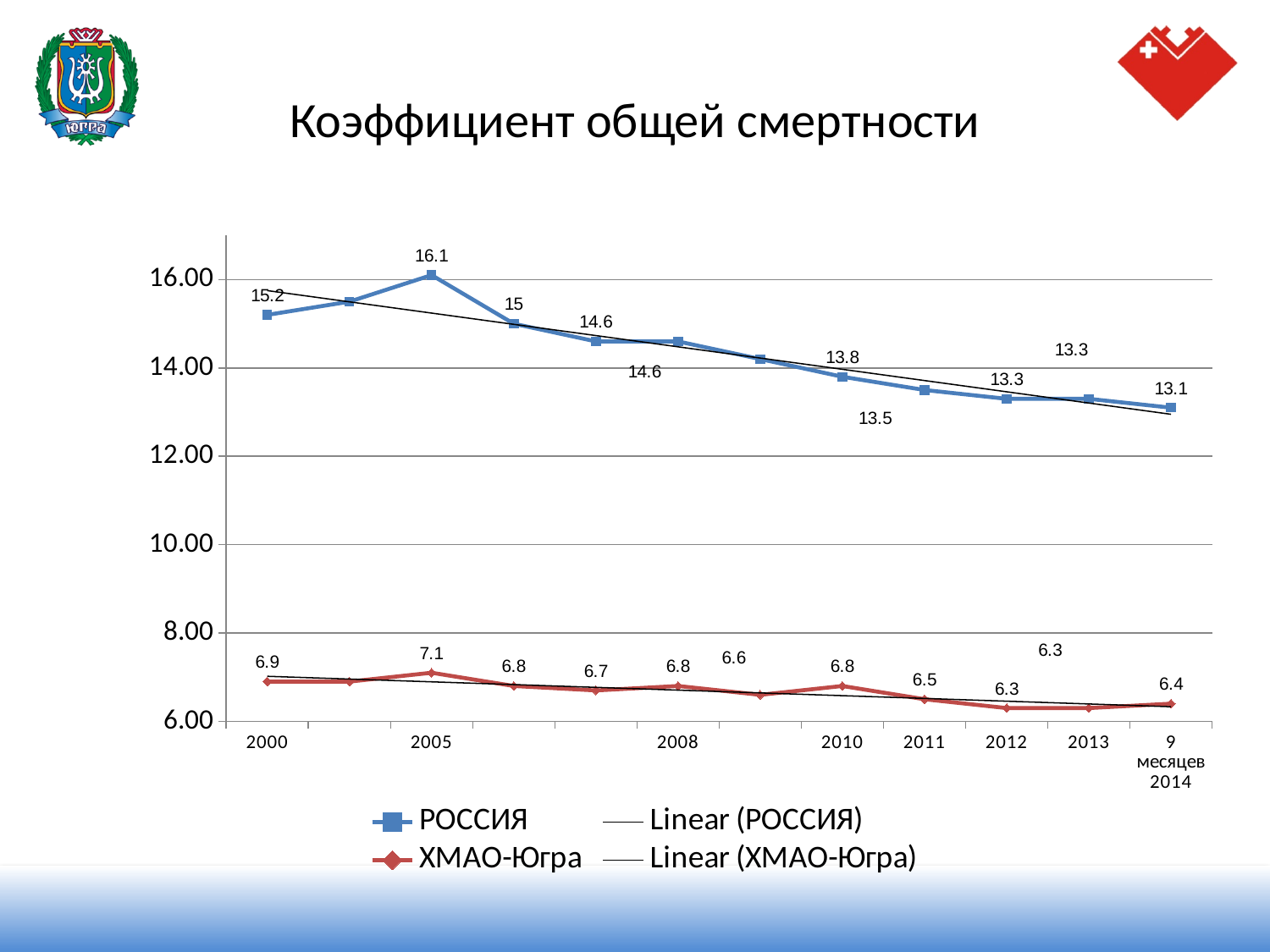

# Коэффициент общей смертности

### Chart

| Category | РОССИЯ | ХМАО-Югра |
|---|---|---|
| 2000 | 15.2 | 6.9 |
|  | 15.5 | 6.9 |
| 2005 | 16.1 | 7.1 |
|  | 15.0 | 6.8 |
|  | 14.6 | 6.7 |
| 2008 | 14.6 | 6.8 |
|  | 14.2 | 6.6 |
| 2010 | 13.8 | 6.8 |
| 2011 | 13.5 | 6.5 |
| 2012 | 13.3 | 6.3 |
| 2013 | 13.3 | 6.3 |
| 9 месяцев 2014 | 13.1 | 6.4 |